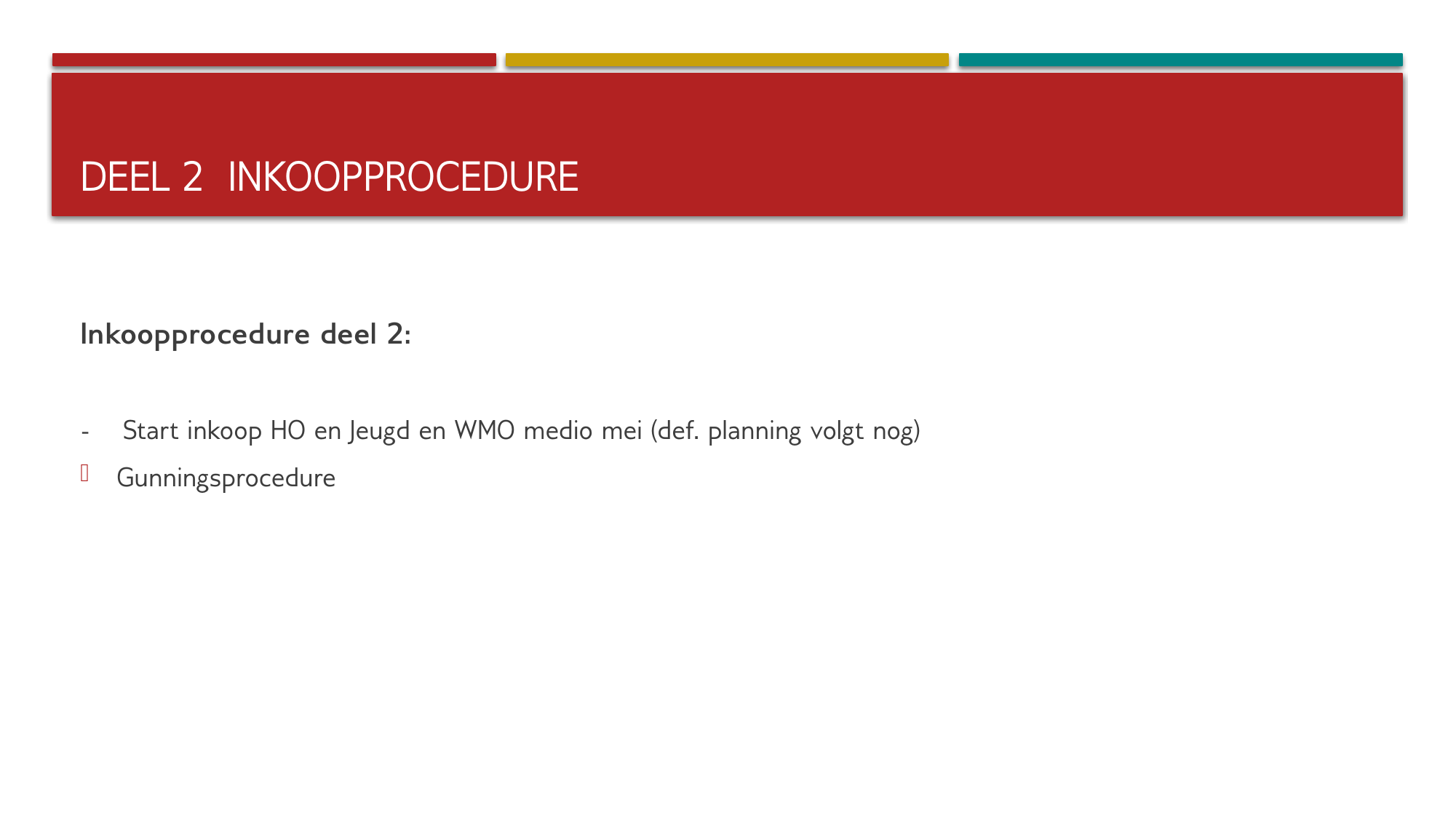

# Deel 2  Inkoopprocedure

Inkoopprocedure deel 2:

-    Start inkoop HO en Jeugd en WMO medio mei (def. planning volgt nog)
Gunningsprocedure